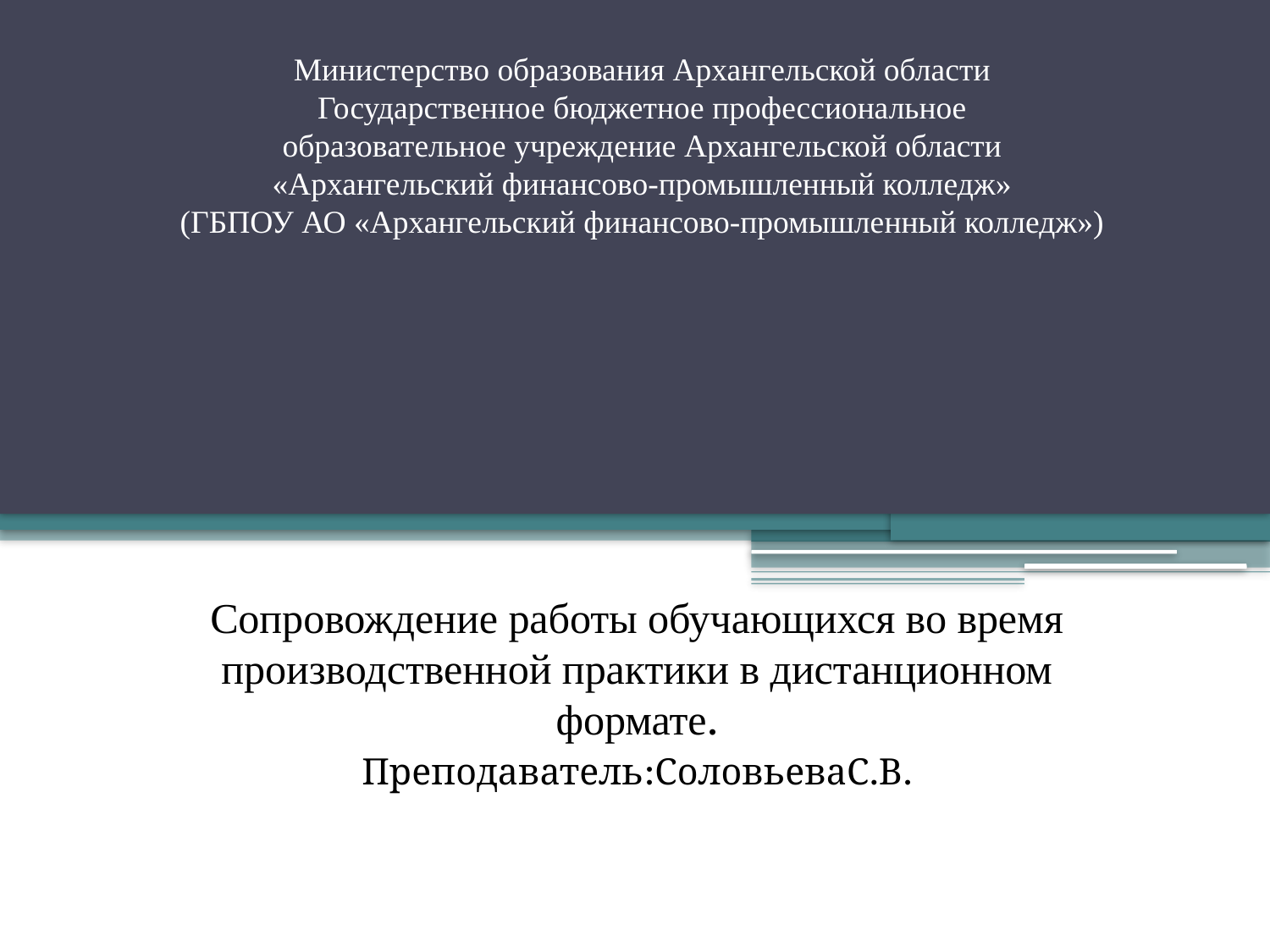

# Министерство образования Архангельской области Государственное бюджетное профессиональное образовательное учреждение Архангельской области «Архангельский финансово-промышленный колледж» (ГБПОУ АО «Архангельский финансово-промышленный колледж»)
Сопровождение работы обучающихся во время производственной практики в дистанционном формате.
Преподаватель:СоловьеваС.В.